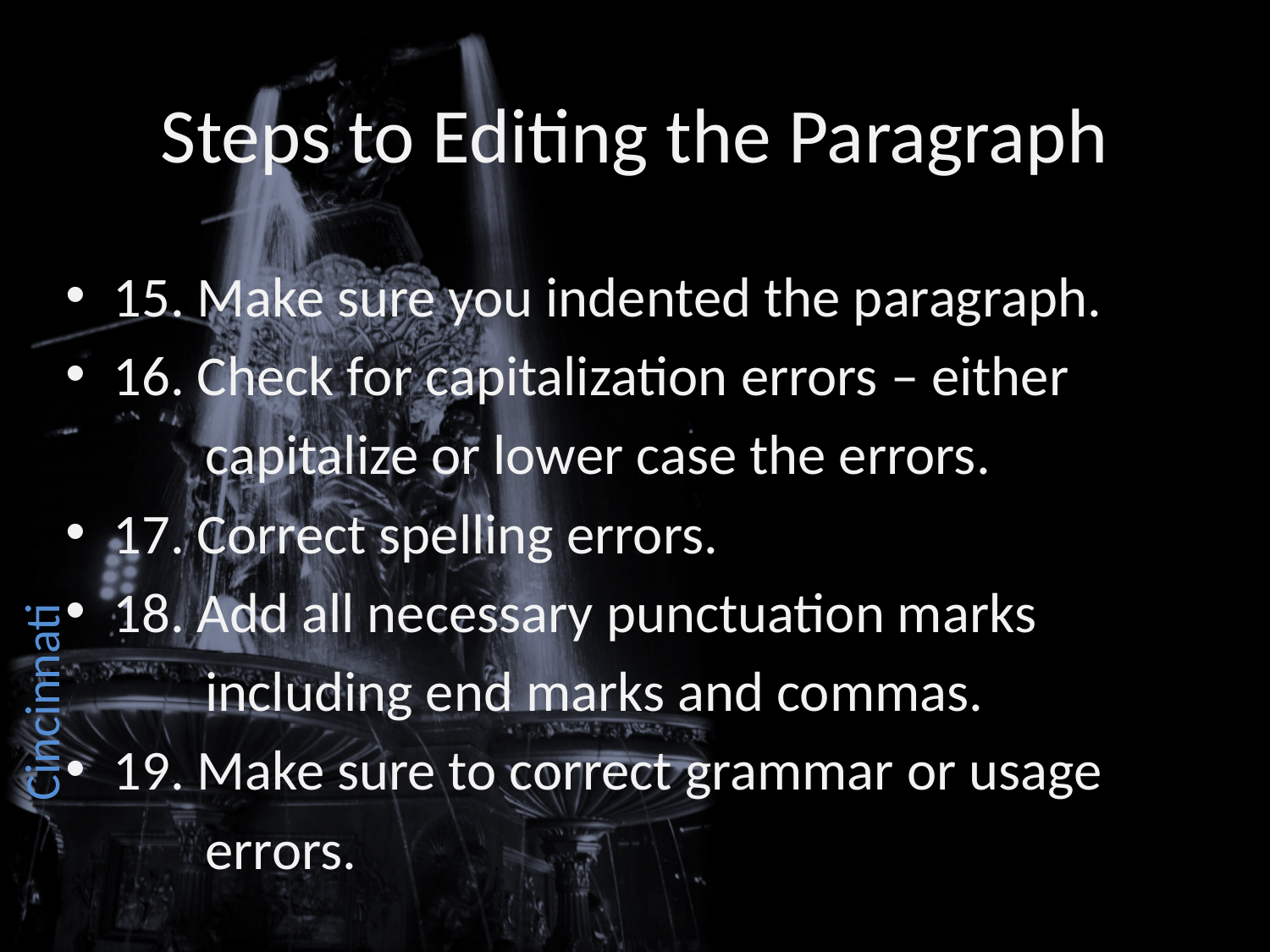

# Steps to Editing the Paragraph
15. Make sure you indented the paragraph.
16. Check for capitalization errors – either
           capitalize or lower case the errors.
17. Correct spelling errors.
18. Add all necessary punctuation marks
           including end marks and commas.
19. Make sure to correct grammar or usage
           errors.